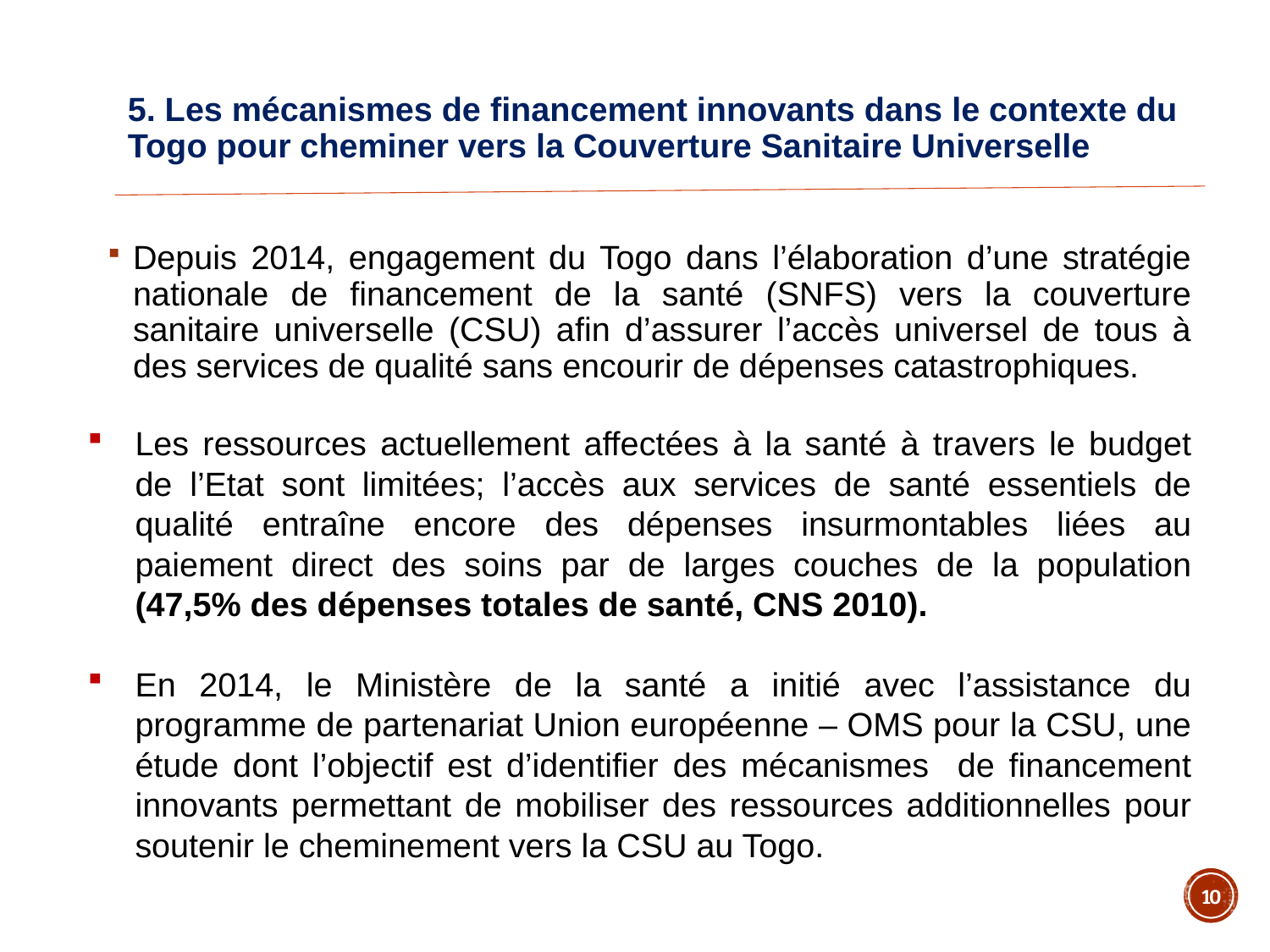

# 5. Les mécanismes de financement innovants dans le contexte du Togo pour cheminer vers la Couverture Sanitaire Universelle

Depuis 2014, engagement du Togo dans l’élaboration d’une stratégie nationale de financement de la santé (SNFS) vers la couverture sanitaire universelle (CSU) afin d’assurer l’accès universel de tous à des services de qualité sans encourir de dépenses catastrophiques.

Les ressources actuellement affectées à la santé à travers le budget de l’Etat sont limitées; l’accès aux services de santé essentiels de qualité entraîne encore des dépenses insurmontables liées au paiement direct des soins par de larges couches de la population (47,5% des dépenses totales de santé, CNS 2010).

En 2014, le Ministère de la santé a initié avec l’assistance du programme de partenariat Union européenne – OMS pour la CSU, une étude dont l’objectif est d’identifier des mécanismes  de financement innovants permettant de mobiliser des ressources additionnelles pour soutenir le cheminement vers la CSU au Togo.
10